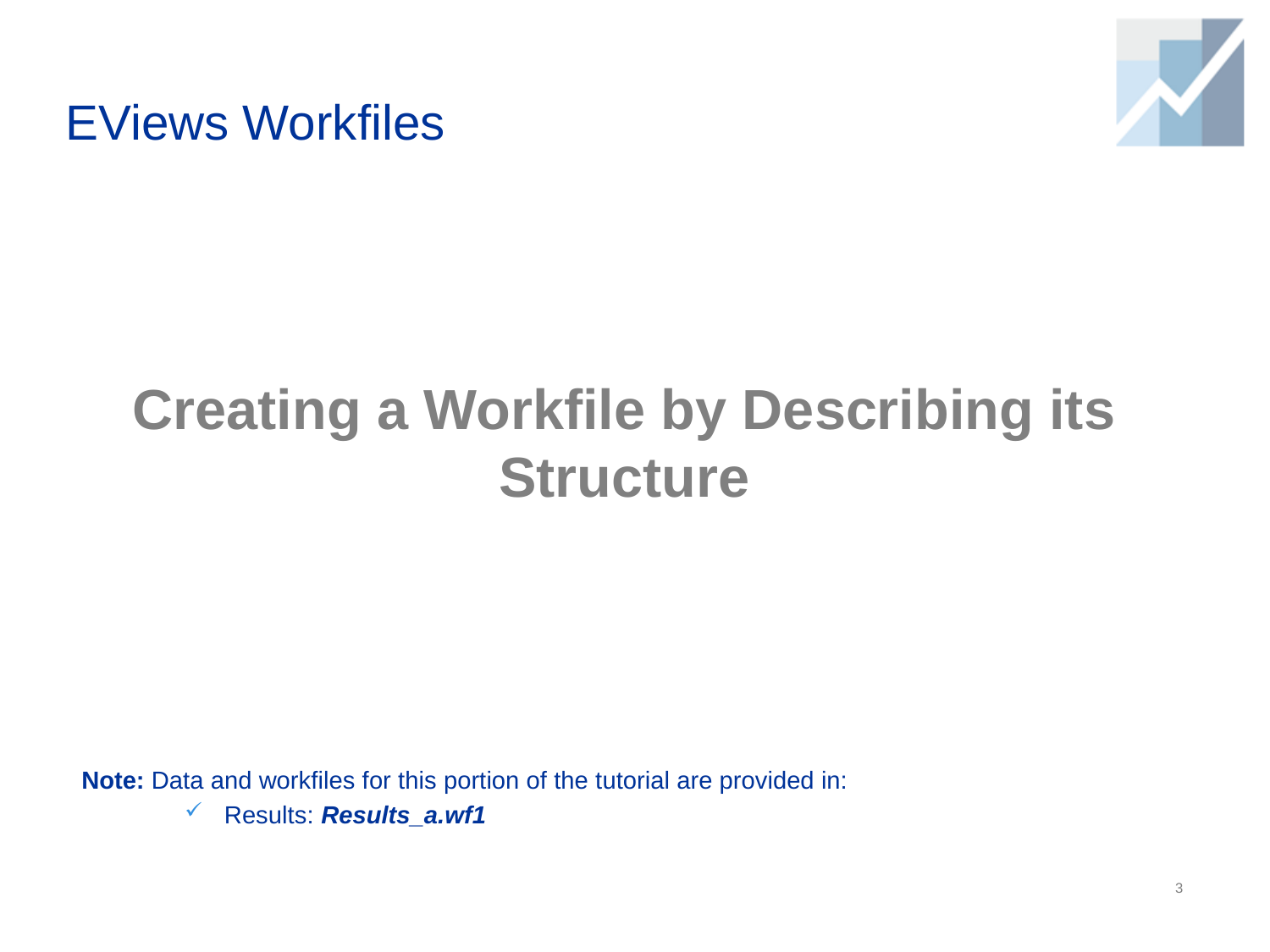

# EViews Workfiles

Creating a Workfile by Describing its Structure
Note: Data and workfiles for this portion of the tutorial are provided in:
Results: Results_a.wf1
3